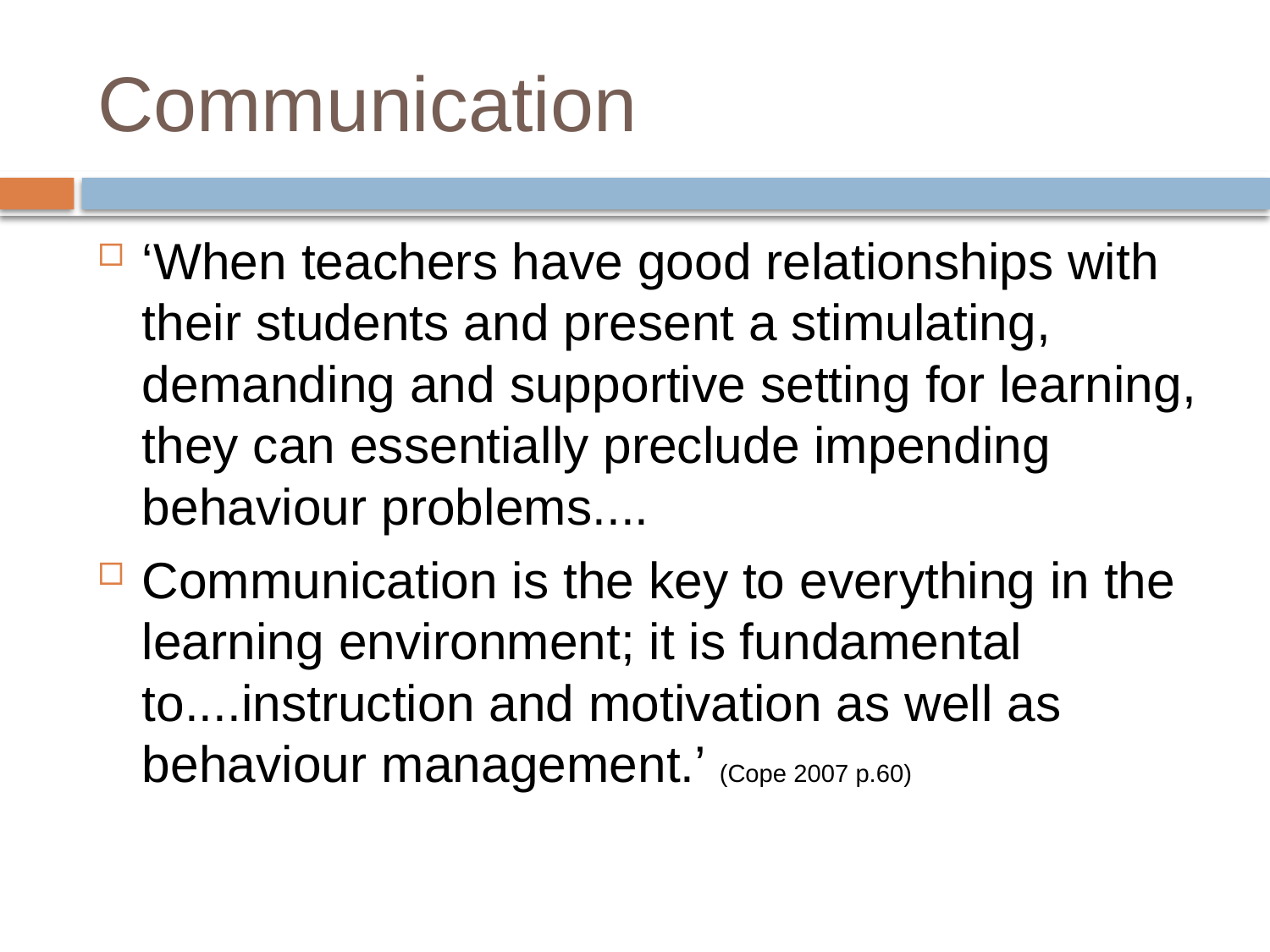

# Communication
‘When teachers have good relationships with their students and present a stimulating, demanding and supportive setting for learning, they can essentially preclude impending behaviour problems....
Communication is the key to everything in the learning environment; it is fundamental to....instruction and motivation as well as behaviour management.’ (Cope 2007 p.60)